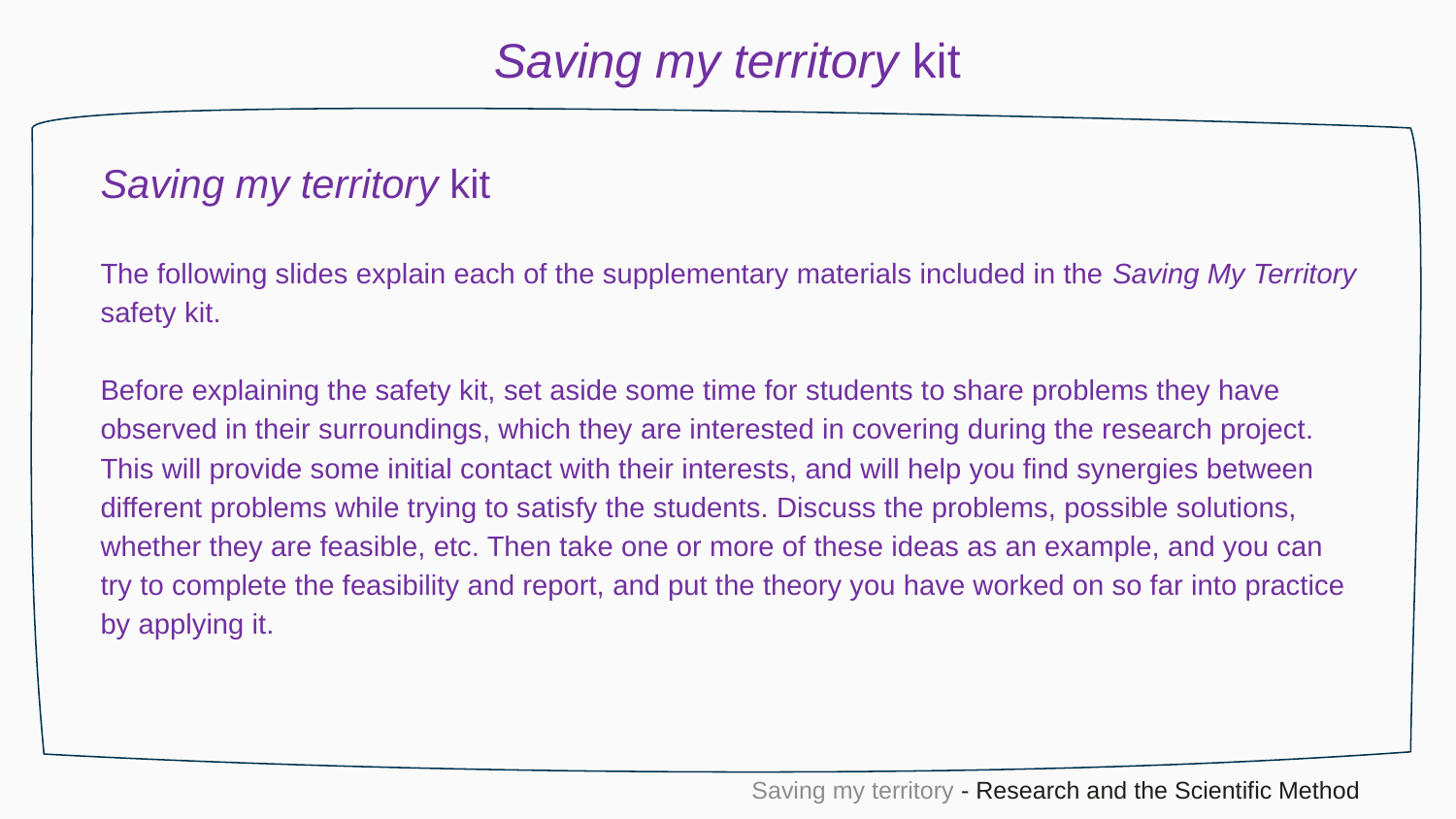

Saving my territory kit

Saving my territory kit

The following slides explain each of the supplementary materials included in the Saving My Territory safety kit.

Before explaining the safety kit, set aside some time for students to share problems they have observed in their surroundings, which they are interested in covering during the research project. This will provide some initial contact with their interests, and will help you find synergies between different problems while trying to satisfy the students. Discuss the problems, possible solutions, whether they are feasible, etc. Then take one or more of these ideas as an example, and you can try to complete the feasibility and report, and put the theory you have worked on so far into practice by applying it.

Saving my territory - Research and the Scientific Method